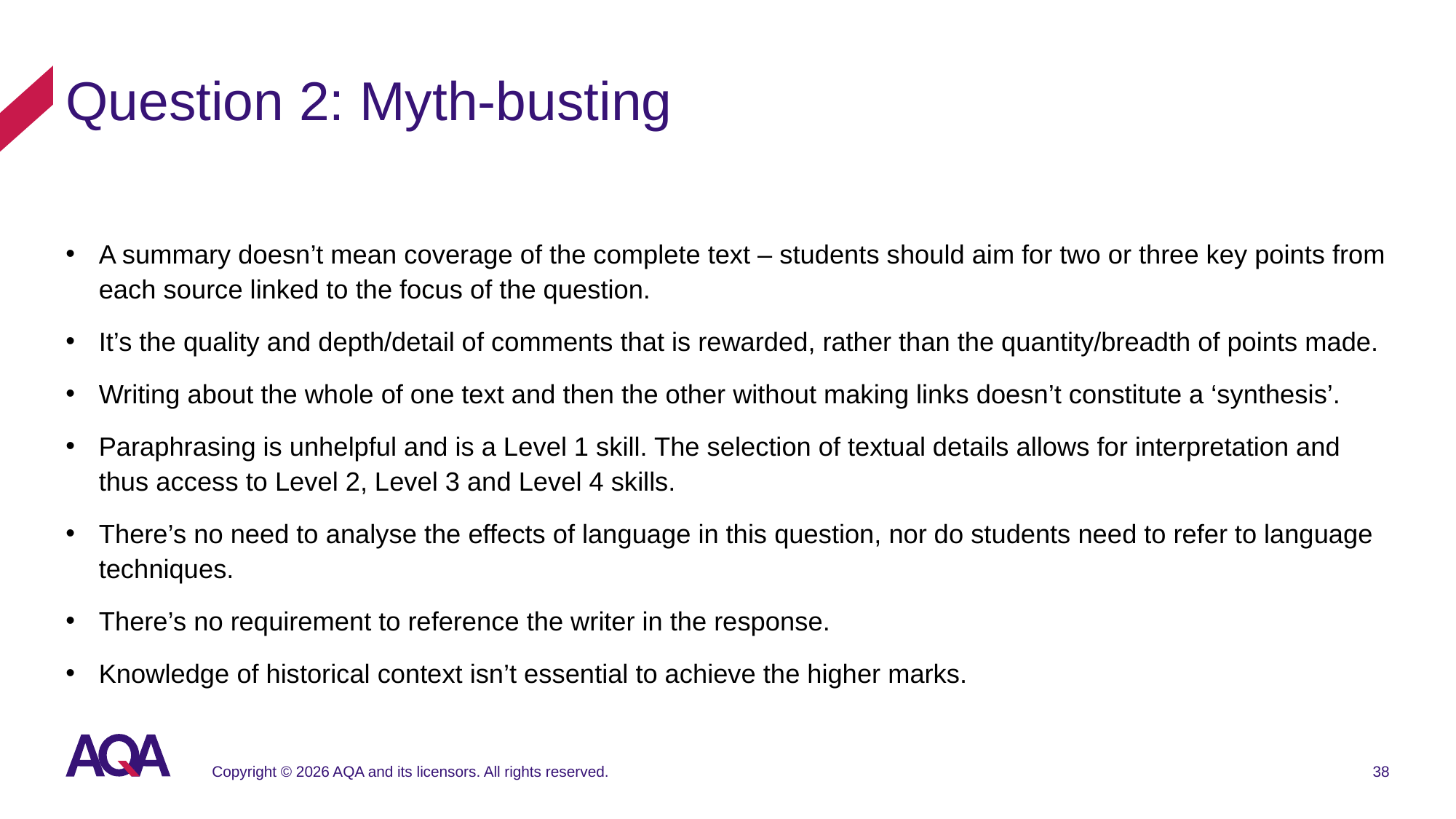

# Question 2: Myth-busting
A summary doesn’t mean coverage of the complete text – students should aim for two or three key points from each source linked to the focus of the question.
It’s the quality and depth/detail of comments that is rewarded, rather than the quantity/breadth of points made.
Writing about the whole of one text and then the other without making links doesn’t constitute a ‘synthesis’.
Paraphrasing is unhelpful and is a Level 1 skill. The selection of textual details allows for interpretation and thus access to Level 2, Level 3 and Level 4 skills.
There’s no need to analyse the effects of language in this question, nor do students need to refer to language techniques.
There’s no requirement to reference the writer in the response.
Knowledge of historical context isn’t essential to achieve the higher marks.

Copyright © 2026 AQA and its licensors. All rights reserved.
38